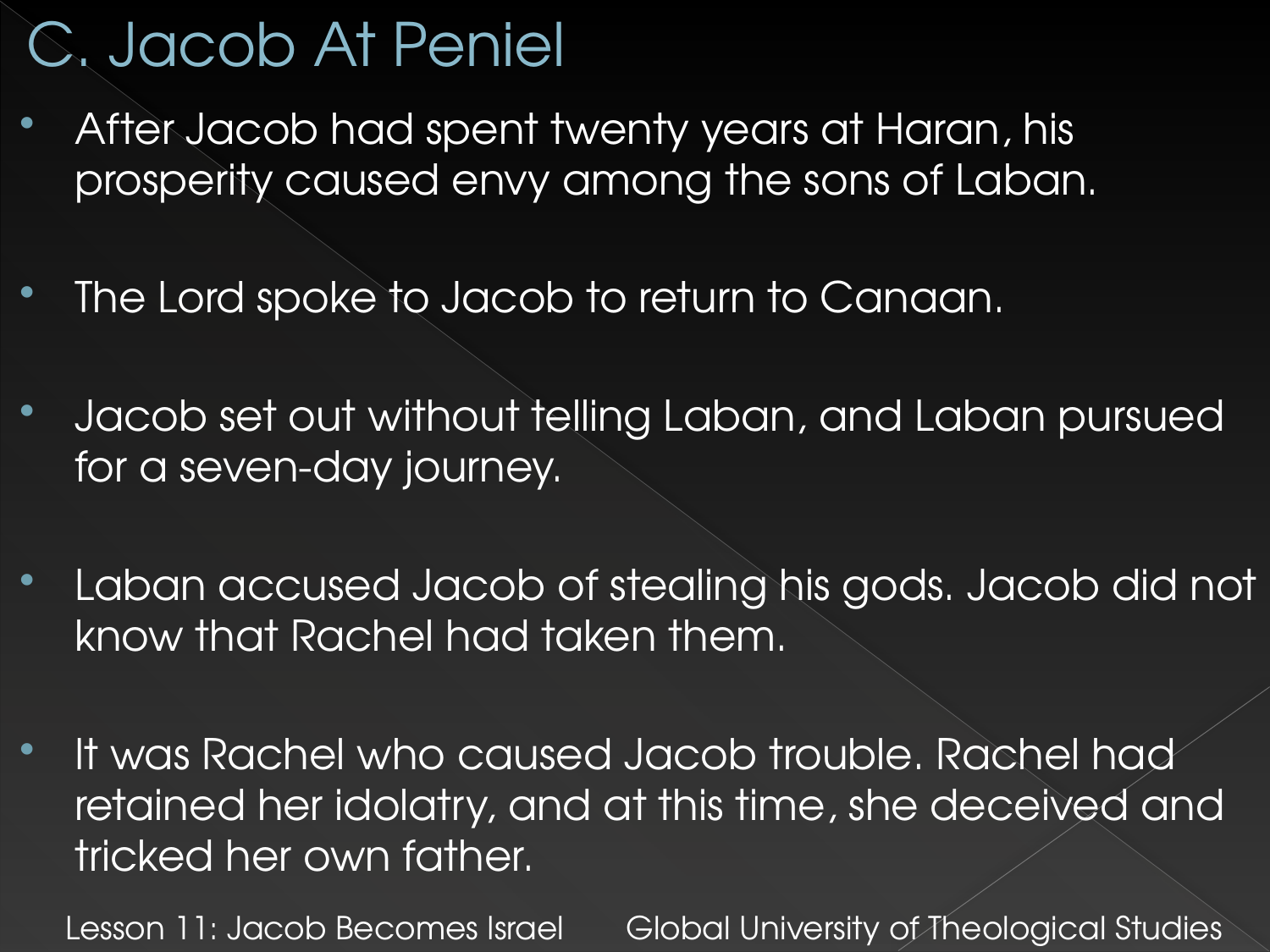

# C. Jacob At Peniel
After Jacob had spent twenty years at Haran, his prosperity caused envy among the sons of Laban.

The Lord spoke to Jacob to return to Canaan.

Jacob set out without telling Laban, and Laban pursued for a seven-day journey.

Laban accused Jacob of stealing his gods. Jacob did not know that Rachel had taken them.

It was Rachel who caused Jacob trouble. Rachel had retained her idolatry, and at this time, she deceived and tricked her own father.
Lesson 11: Jacob Becomes Israel       Global University of Theological Studies